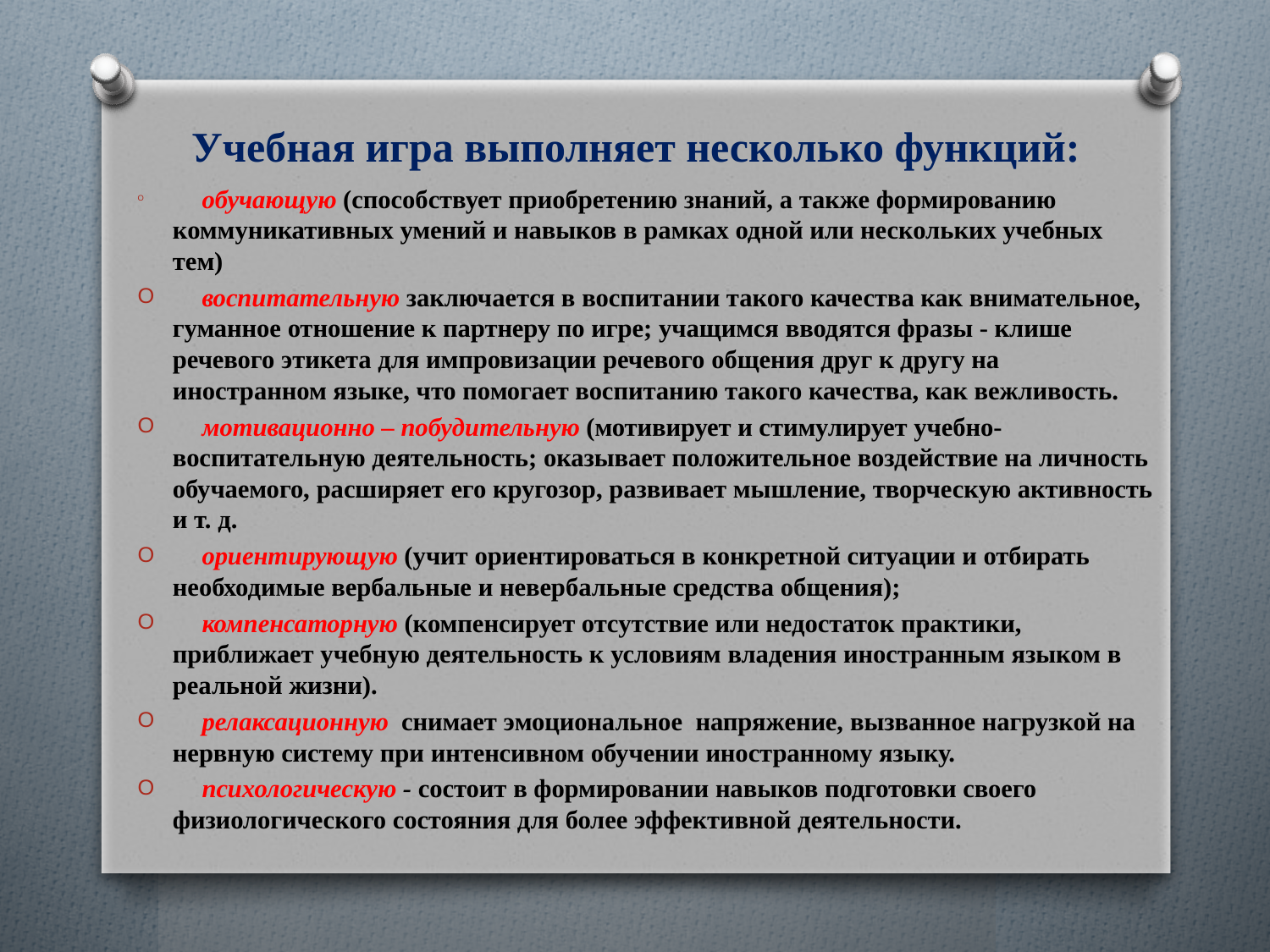

# Учебная игра выполняет несколько функций:
	обучающую (способствует приобретению знаний, а также формированию коммуникативных умений и навыков в рамках одной или нескольких учебных тем)
	воспитательную заключается в воспитании такого качества как внимательное, гуманное отношение к партнеру по игре; учащимся вводятся фразы - клише речевого этикета для импровизации речевого общения друг к другу на иностранном языке, что помогает воспитанию такого качества, как вежливость.
	мотивационно – побудительную (мотивирует и стимулирует учебно-воспитательную деятельность; оказывает положительное воздействие на личность обучаемого, расширяет его кругозор, развивает мышление, творческую активность и т. д.
	ориентирующую (учит ориентироваться в конкретной ситуации и отбирать необходимые вербальные и невербальные средства общения);
	компенсаторную (компенсирует отсутствие или недостаток практики, приближает учебную деятельность к условиям владения иностранным языком в реальной жизни).
	релаксационную  снимает эмоциональное  напряжение, вызванное нагрузкой на нервную систему при интенсивном обучении иностранному языку.
	психологическую - состоит в формировании навыков подготовки своего физиологического состояния для более эффективной деятельности.